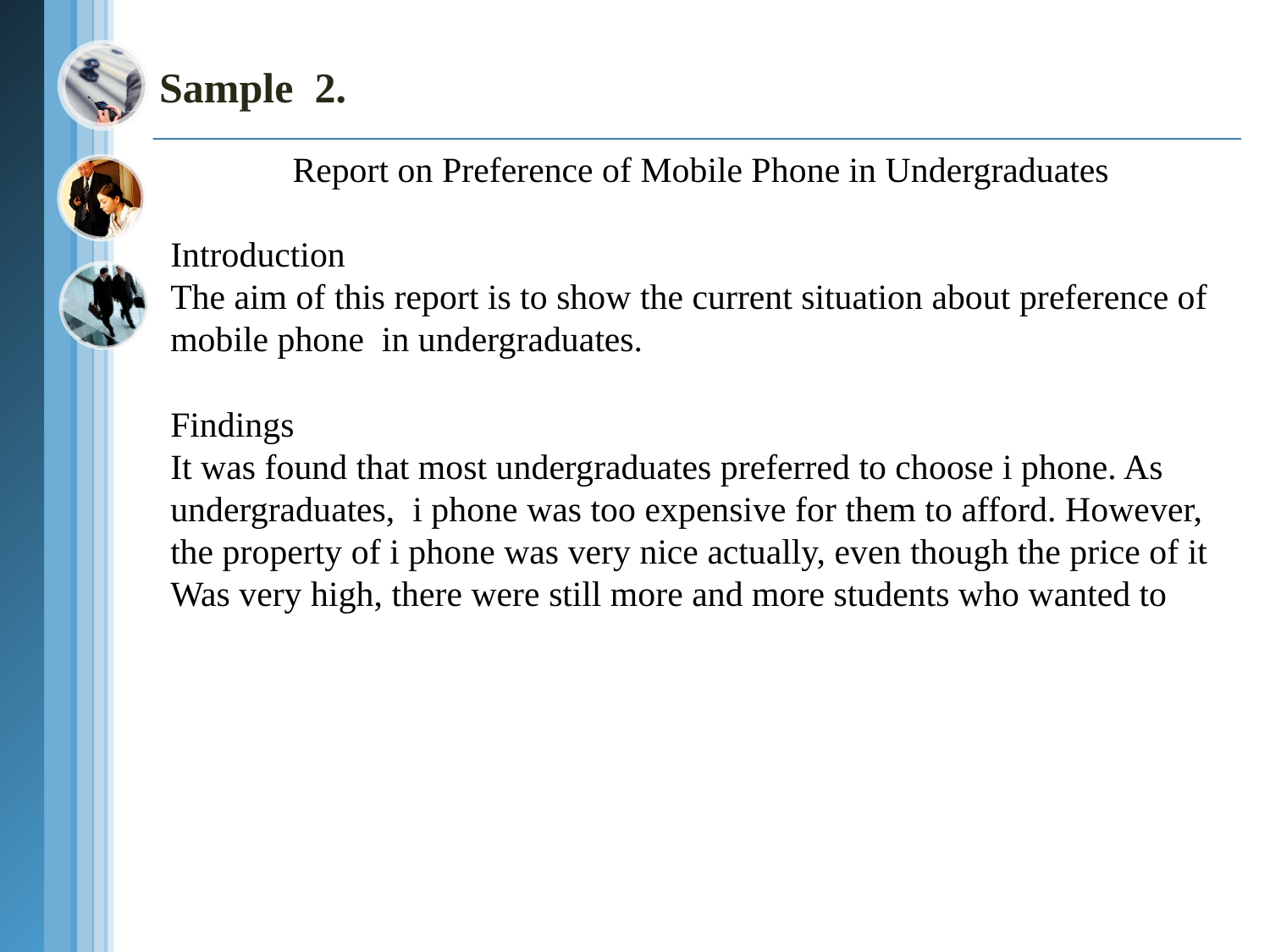

Sample  2.
Report on Preference of Mobile Phone in Undergraduates

Introduction
The aim of this report is to show the current situation about preference of
mobile phone  in undergraduates.

Findings
It was found that most undergraduates preferred to choose i phone. As
undergraduates,  i phone was too expensive for them to afford. However,
the property of i phone was very nice actually, even though the price of it
Was very high, there were still more and more students who wanted to